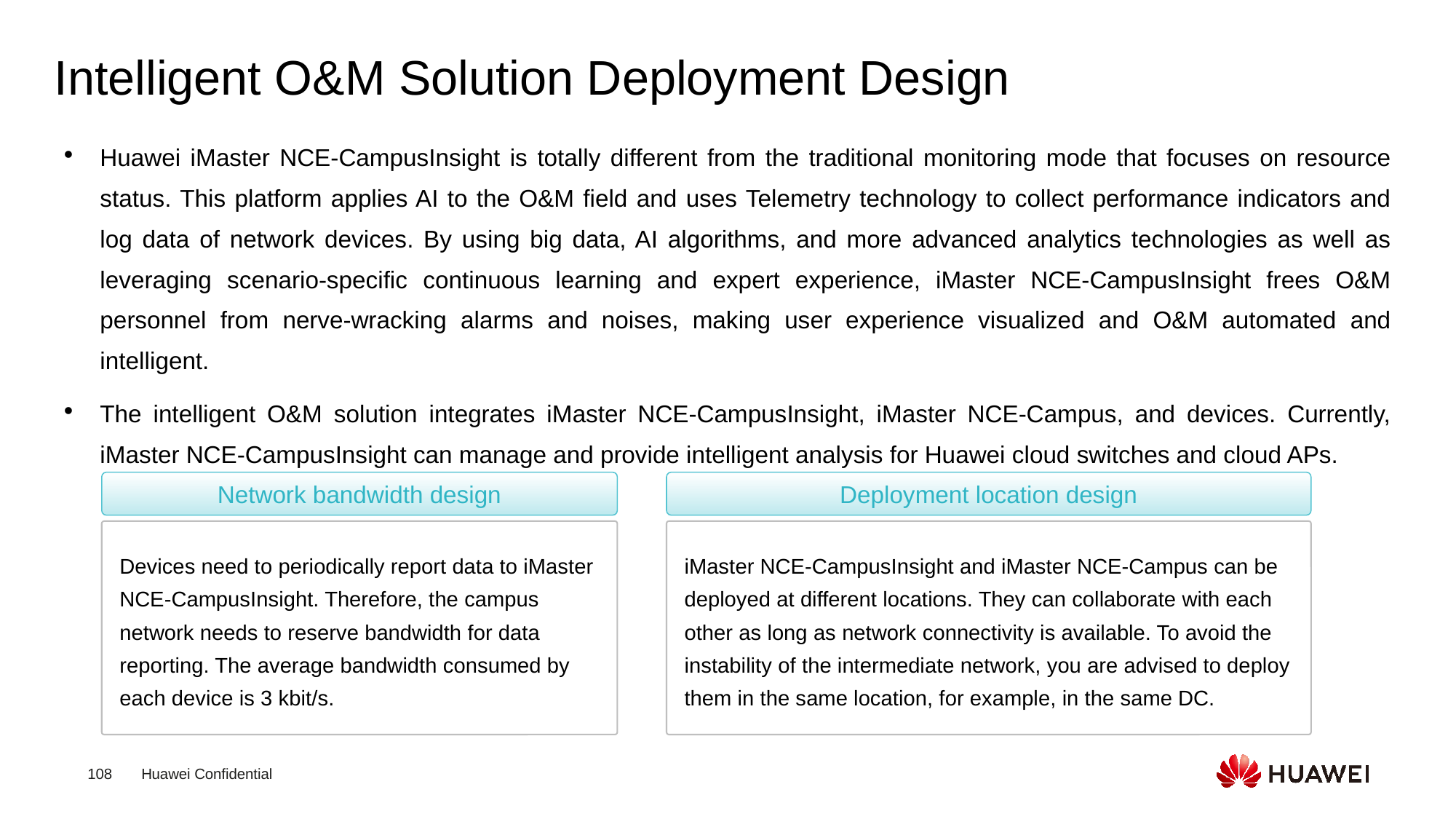

# Intelligent O&M Solution Deployment Design
Huawei iMaster NCE-CampusInsight is totally different from the traditional monitoring mode that focuses on resource status. This platform applies AI to the O&M field and uses Telemetry technology to collect performance indicators and log data of network devices. By using big data, AI algorithms, and more advanced analytics technologies as well as leveraging scenario-specific continuous learning and expert experience, iMaster NCE-CampusInsight frees O&M personnel from nerve-wracking alarms and noises, making user experience visualized and O&M automated and intelligent.
The intelligent O&M solution integrates iMaster NCE-CampusInsight, iMaster NCE-Campus, and devices. Currently, iMaster NCE-CampusInsight can manage and provide intelligent analysis for Huawei cloud switches and cloud APs.

Network bandwidth design
Deployment location design
Devices need to periodically report data to iMaster NCE-CampusInsight. Therefore, the campus network needs to reserve bandwidth for data reporting. The average bandwidth consumed by each device is 3 kbit/s.
iMaster NCE-CampusInsight and iMaster NCE-Campus can be deployed at different locations. They can collaborate with each other as long as network connectivity is available. To avoid the instability of the intermediate network, you are advised to deploy them in the same location, for example, in the same DC.